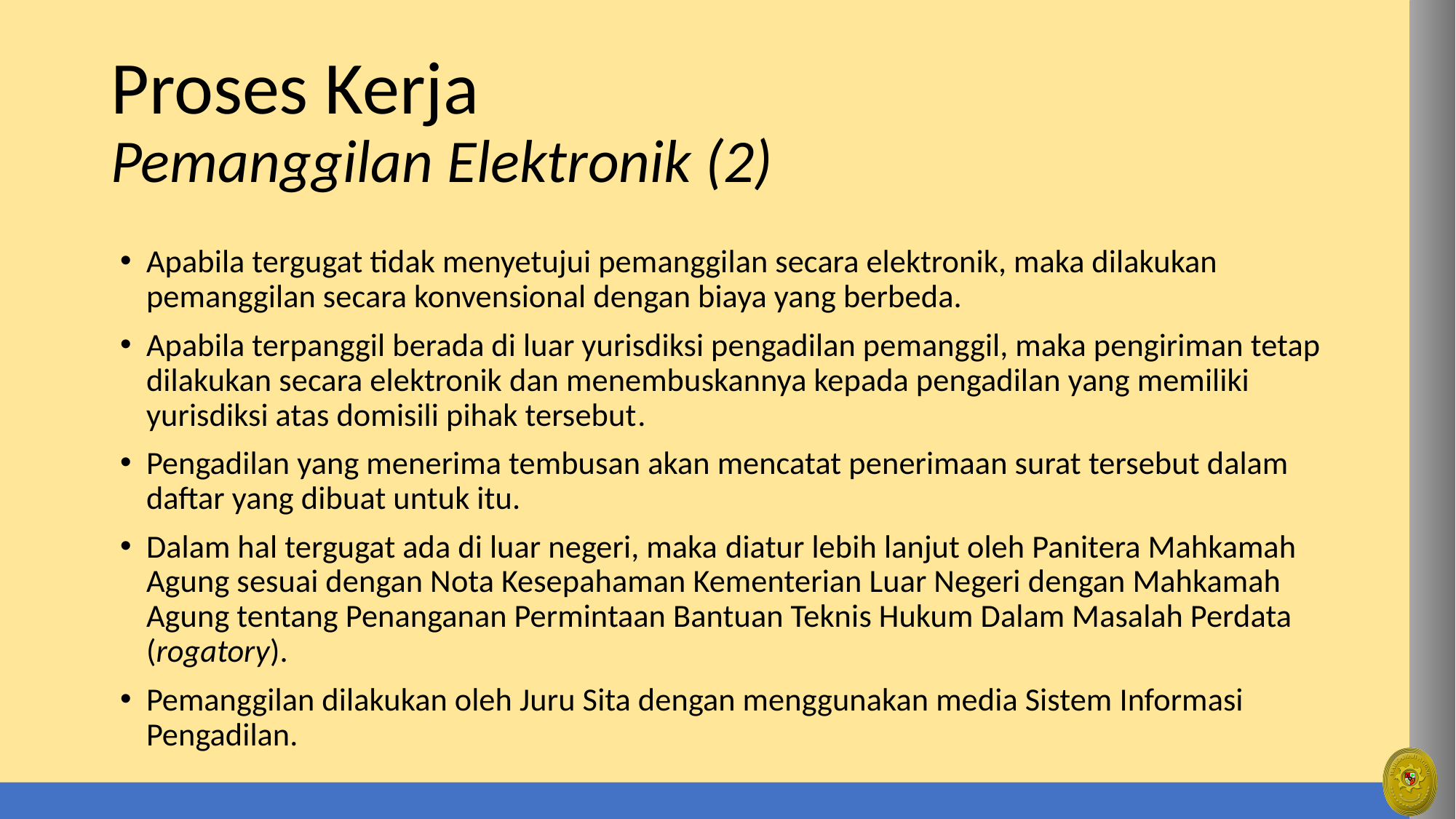

# Proses Kerja Pemanggilan Elektronik (2)
Apabila tergugat tidak menyetujui pemanggilan secara elektronik, maka dilakukan pemanggilan secara konvensional dengan biaya yang berbeda.
Apabila terpanggil berada di luar yurisdiksi pengadilan pemanggil, maka pengiriman tetap dilakukan secara elektronik dan menembuskannya kepada pengadilan yang memiliki yurisdiksi atas domisili pihak tersebut.
Pengadilan yang menerima tembusan akan mencatat penerimaan surat tersebut dalam daftar yang dibuat untuk itu.
Dalam hal tergugat ada di luar negeri, maka diatur lebih lanjut oleh Panitera Mahkamah Agung sesuai dengan Nota Kesepahaman Kementerian Luar Negeri dengan Mahkamah Agung tentang Penanganan Permintaan Bantuan Teknis Hukum Dalam Masalah Perdata (rogatory).
Pemanggilan dilakukan oleh Juru Sita dengan menggunakan media Sistem Informasi Pengadilan.